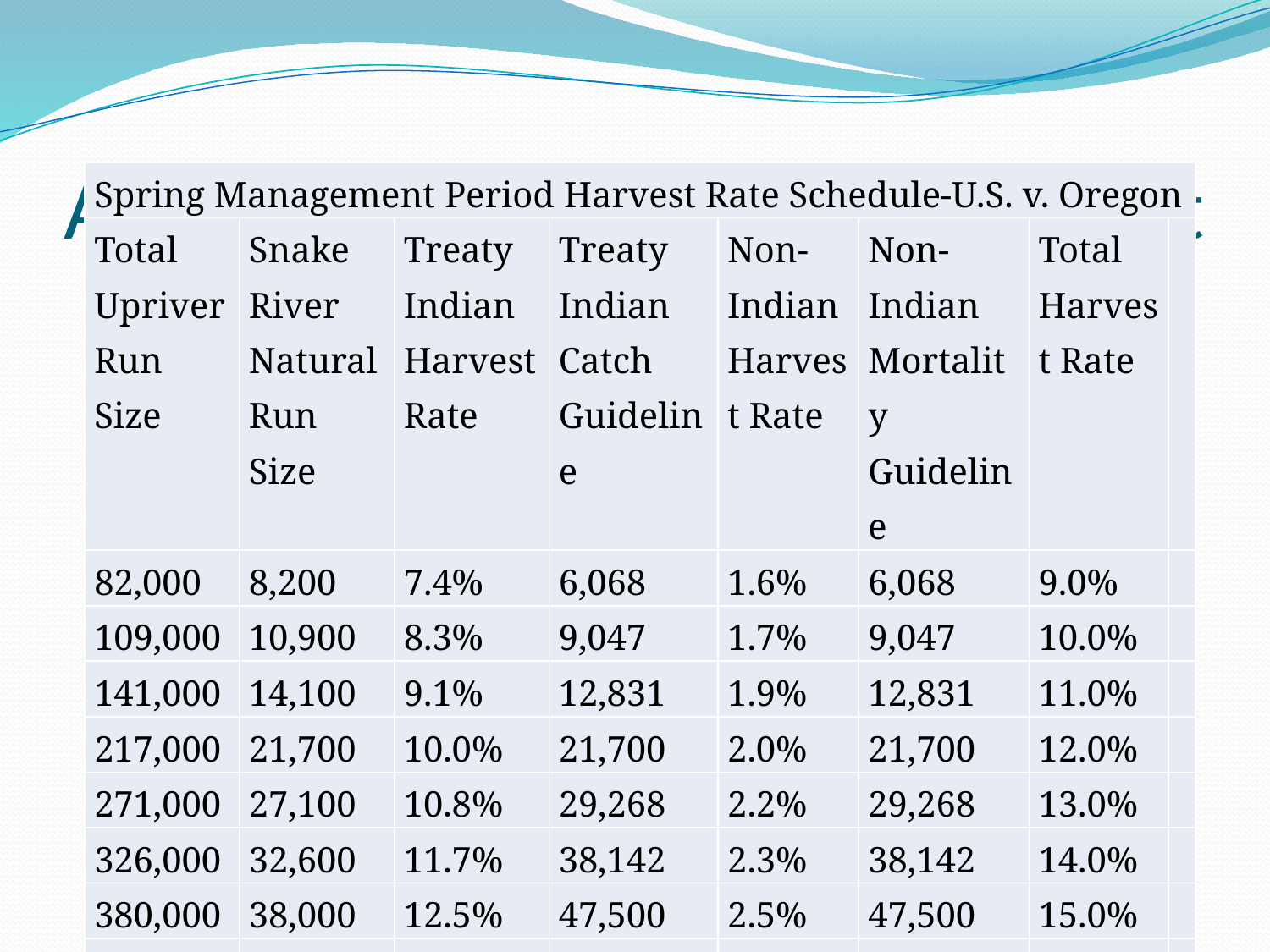

# Abundance Based Management
| Spring Management Period Harvest Rate Schedule-U.S. v. Oregon |  |  |  |  |  |  |  |
| --- | --- | --- | --- | --- | --- | --- | --- |
| Total Upriver Run Size | Snake River Natural Run Size | Treaty Indian Harvest Rate | Treaty Indian Catch Guideline | Non-Indian Harvest Rate | Non-Indian Mortality Guideline | Total Harvest Rate |  |
| 82,000 | 8,200 | 7.4% | 6,068 | 1.6% | 6,068 | 9.0% |  |
| 109,000 | 10,900 | 8.3% | 9,047 | 1.7% | 9,047 | 10.0% |  |
| 141,000 | 14,100 | 9.1% | 12,831 | 1.9% | 12,831 | 11.0% |  |
| 217,000 | 21,700 | 10.0% | 21,700 | 2.0% | 21,700 | 12.0% |  |
| 271,000 | 27,100 | 10.8% | 29,268 | 2.2% | 29,268 | 13.0% |  |
| 326,000 | 32,600 | 11.7% | 38,142 | 2.3% | 38,142 | 14.0% |  |
| 380,000 | 38,000 | 12.5% | 47,500 | 2.5% | 47,500 | 15.0% |  |
| 434,000 | 43,400 | 13.4% | 58,156 | 2.6% | 58,156 | 16.0% |  |
| 488,000 | 48,800 | 14.3% | 69,784 | 2.7% | 69,784 | 17.0% |  |